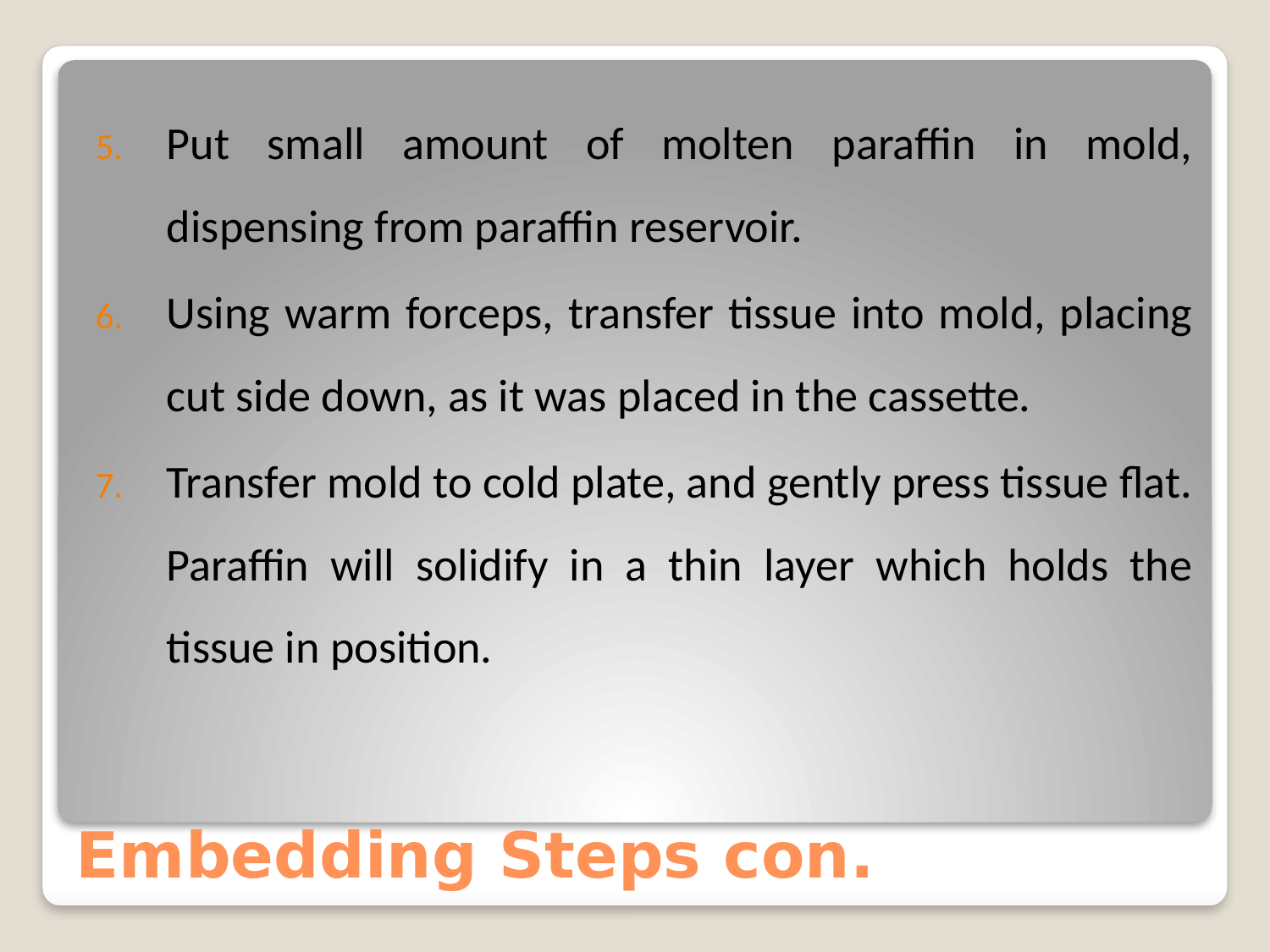

Put small amount of molten paraffin in mold, dispensing from paraffin reservoir.
Using warm forceps, transfer tissue into mold, placing cut side down, as it was placed in the cassette.
Transfer mold to cold plate, and gently press tissue flat. Paraffin will solidify in a thin layer which holds the tissue in position.
# Embedding Steps con.